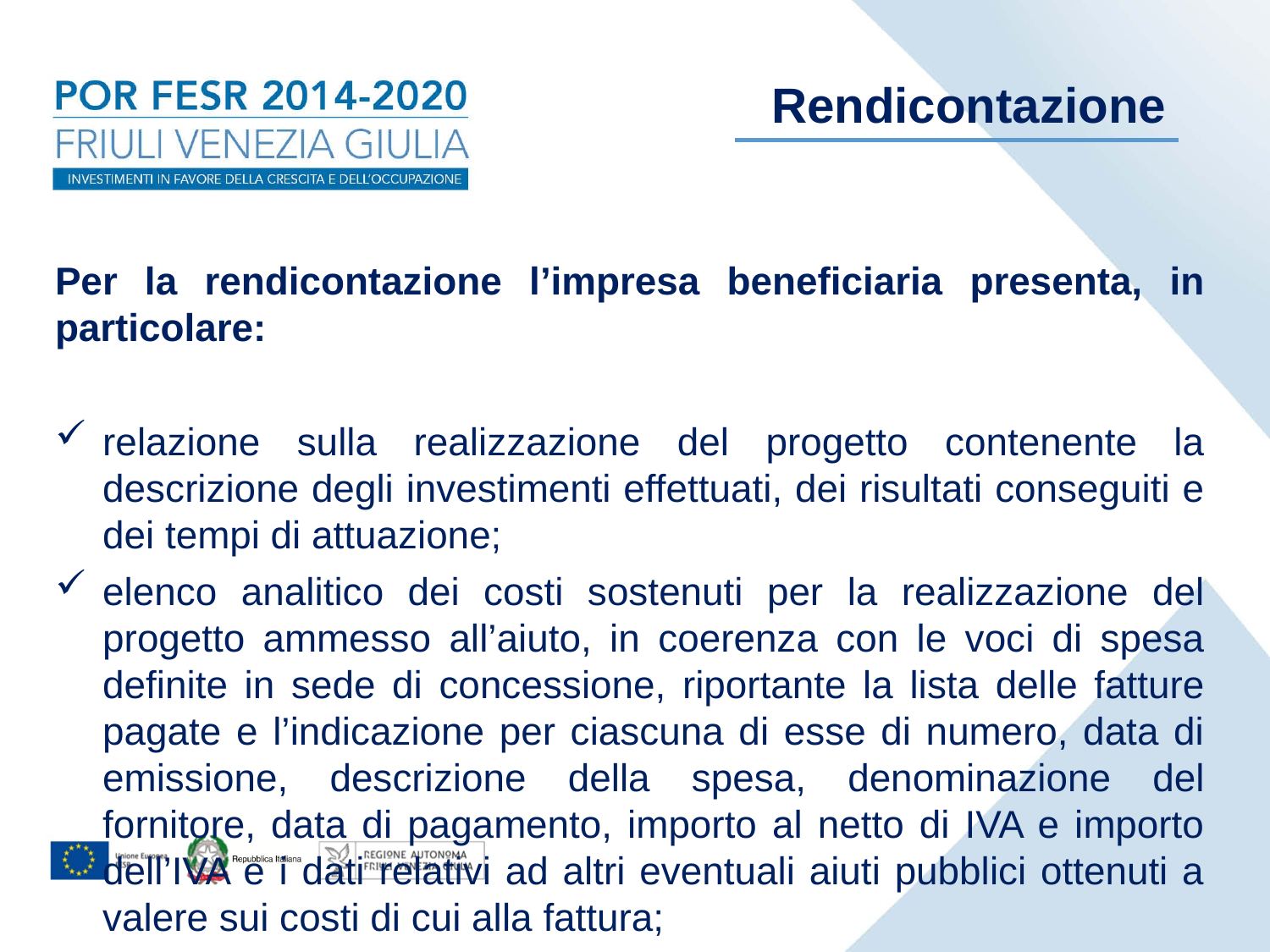

Rendicontazione
Per la rendicontazione l’impresa beneficiaria presenta, in particolare:

relazione sulla realizzazione del progetto contenente la descrizione degli investimenti effettuati, dei risultati conseguiti e dei tempi di attuazione;
elenco analitico dei costi sostenuti per la realizzazione del progetto ammesso all’aiuto, in coerenza con le voci di spesa definite in sede di concessione, riportante la lista delle fatture pagate e l’indicazione per ciascuna di esse di numero, data di emissione, descrizione della spesa, denominazione del fornitore, data di pagamento, importo al netto di IVA e importo dell’IVA e i dati relativi ad altri eventuali aiuti pubblici ottenuti a valere sui costi di cui alla fattura;